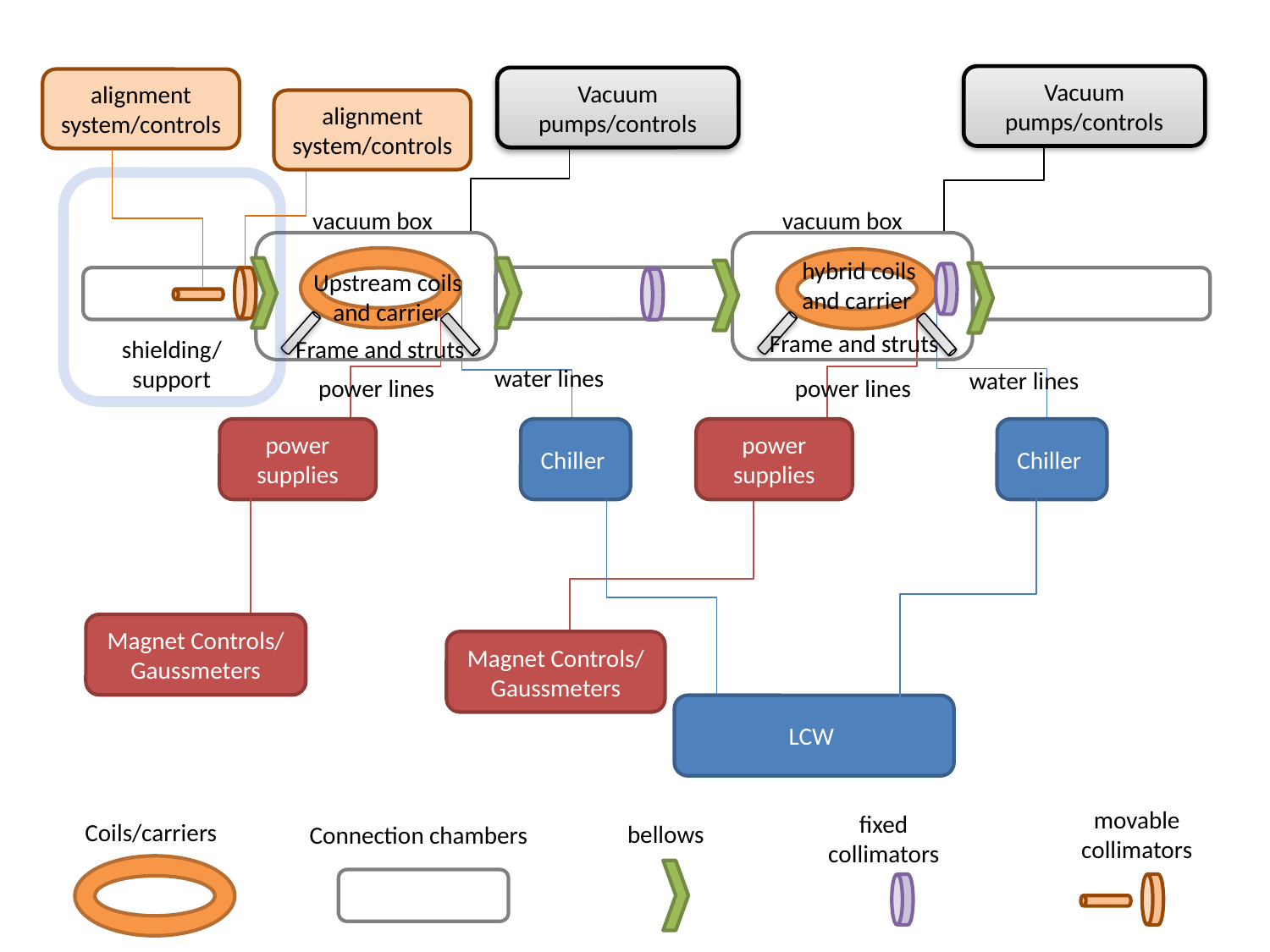

Vacuum pumps/controls
Vacuum pumps/controls
alignment system/controls
alignment system/controls

vacuum box
vacuum box

hybrid coils
and carrier

Upstream coils
and carrier

Frame and struts
Frame and struts
shielding/ support
water lines
water lines
power lines
power lines
Chiller
Chiller
power supplies
power supplies
Magnet Controls/ Gaussmeters
Magnet Controls/ Gaussmeters
LCW
movable collimators
fixed collimators
Coils/carriers
bellows
Connection chambers